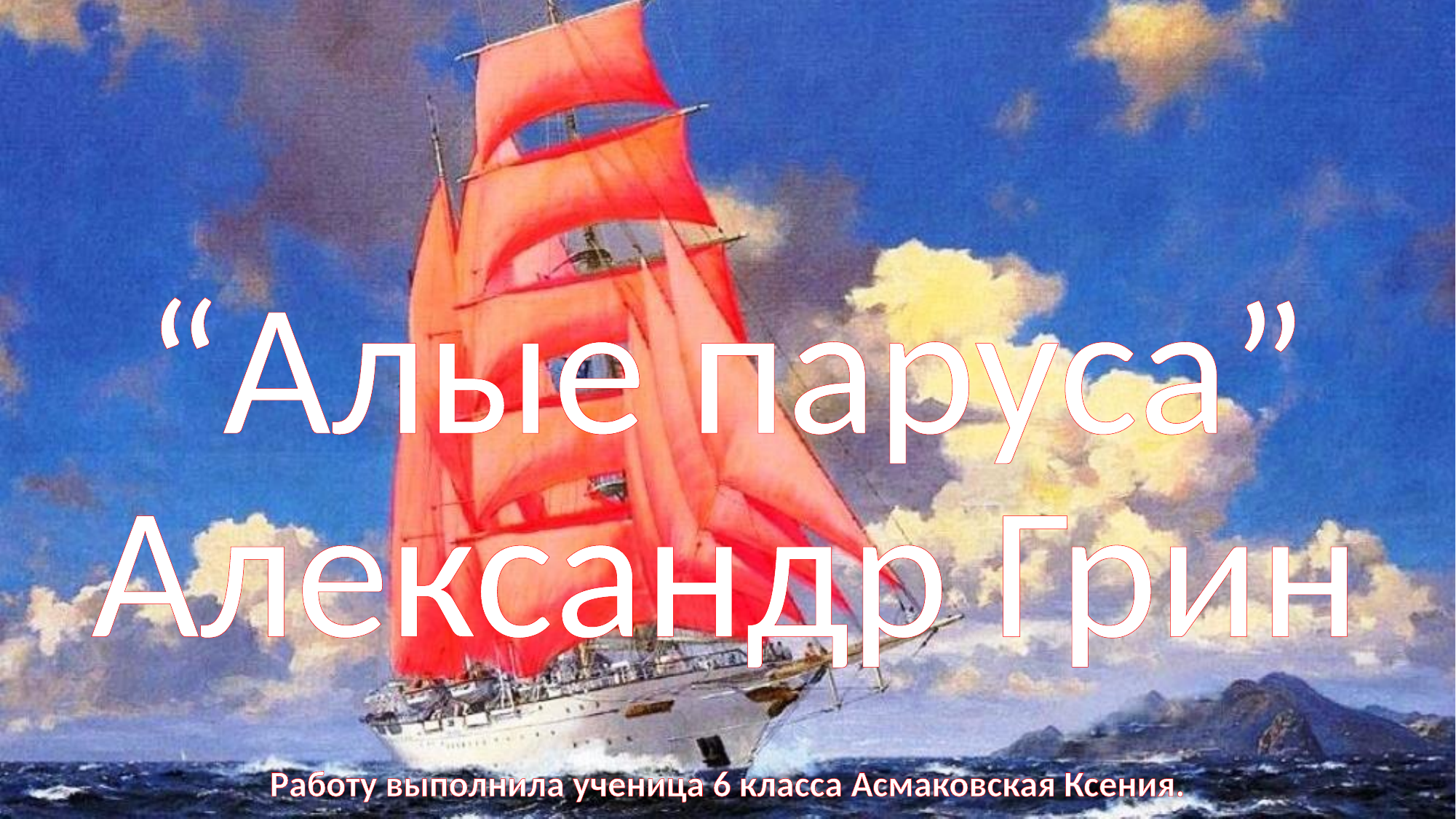

# “Алые паруса” Александр Грин
Работу выполнила ученица 6 класса Асмаковская Ксения.